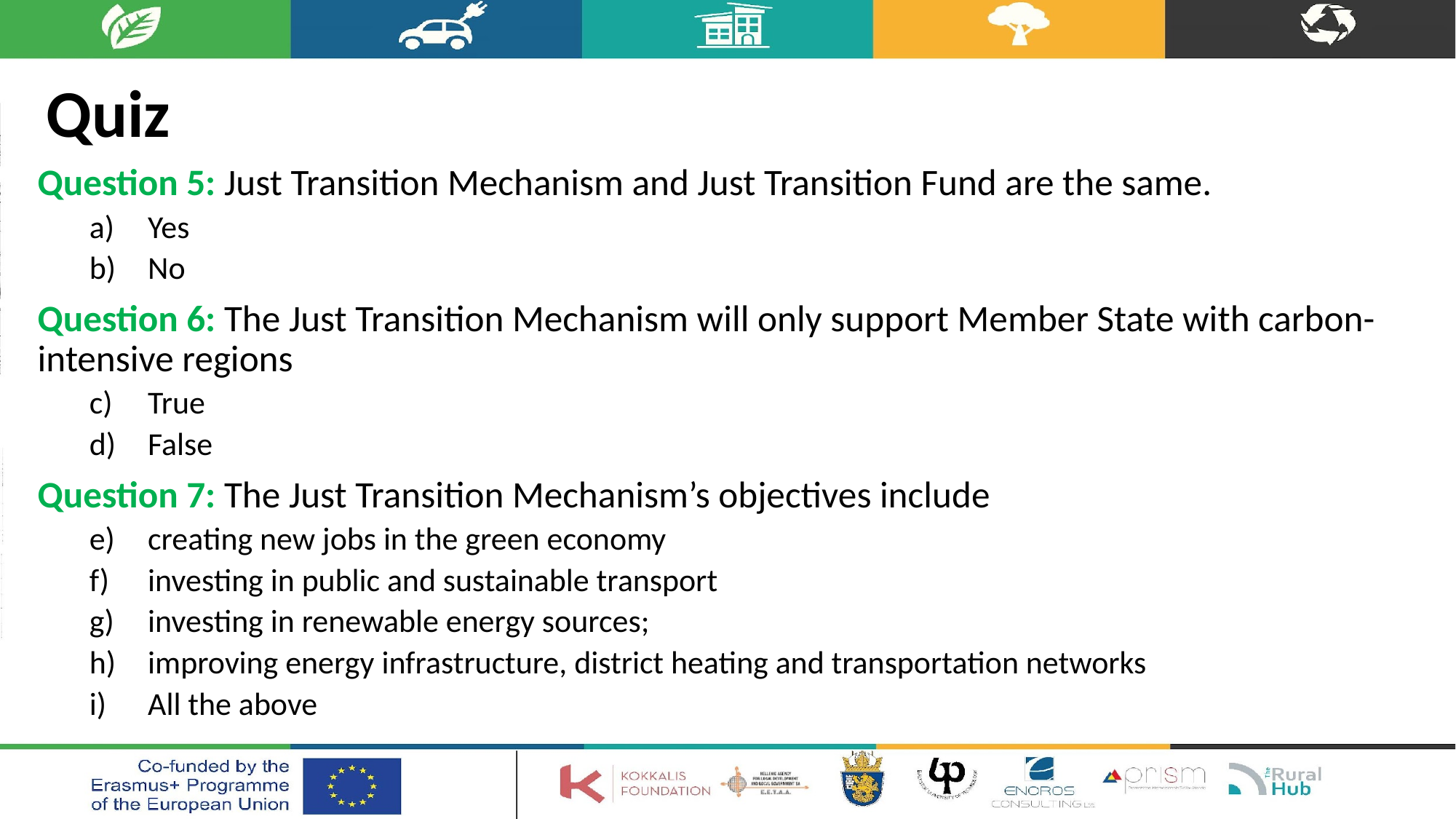

# Quiz
Question 5: Just Transition Mechanism and Just Transition Fund are the same.
Yes
No
Question 6: The Just Transition Mechanism will only support Member State with carbon-intensive regions
True
False
Question 7: The Just Transition Mechanism’s objectives include
creating new jobs in the green economy
investing in public and sustainable transport
investing in renewable energy sources;
improving energy infrastructure, district heating and transportation networks
All the above